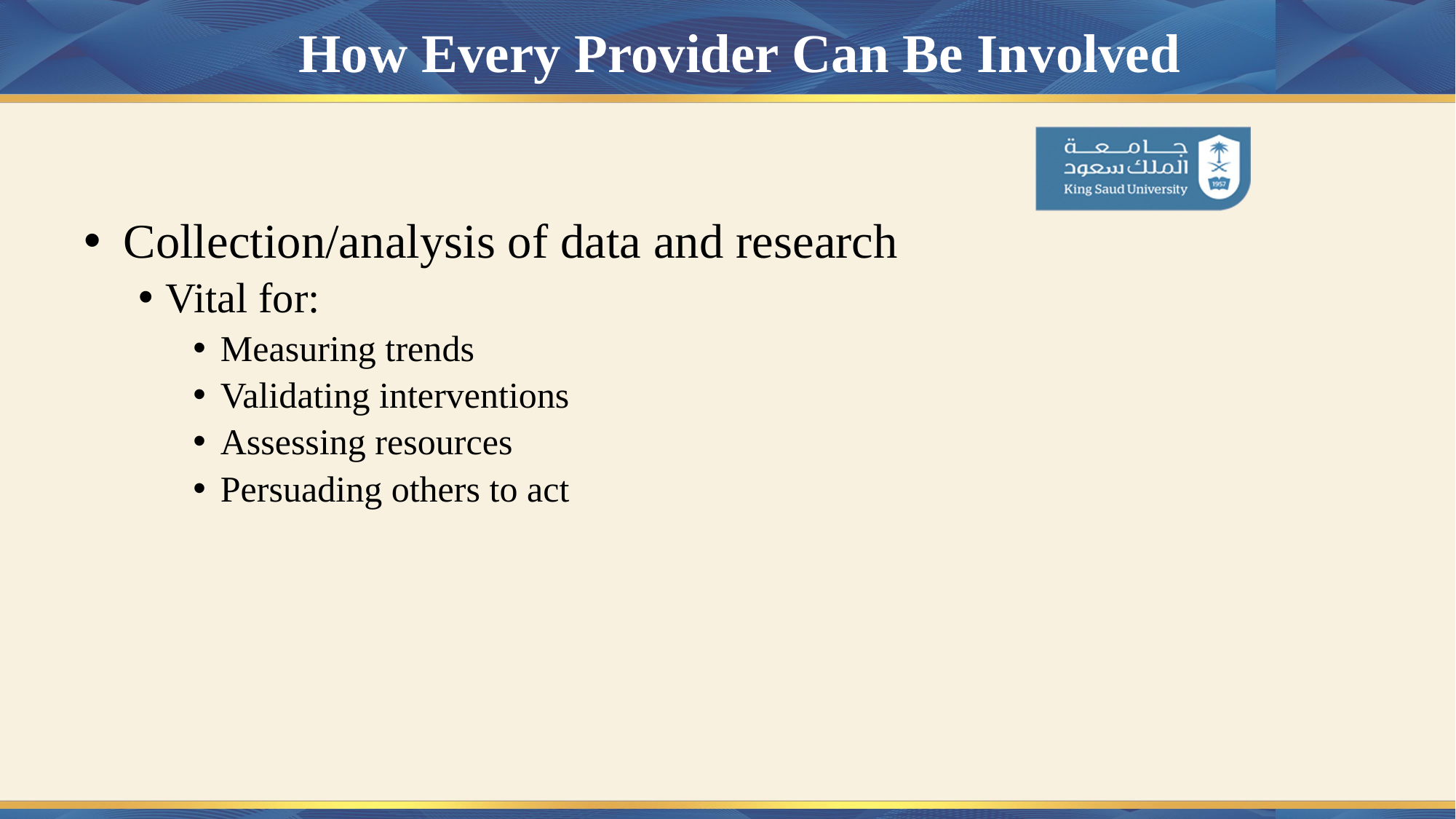

# How Every Provider Can Be Involved
 Collection/analysis of data and research
Vital for:
Measuring trends
Validating interventions
Assessing resources
Persuading others to act